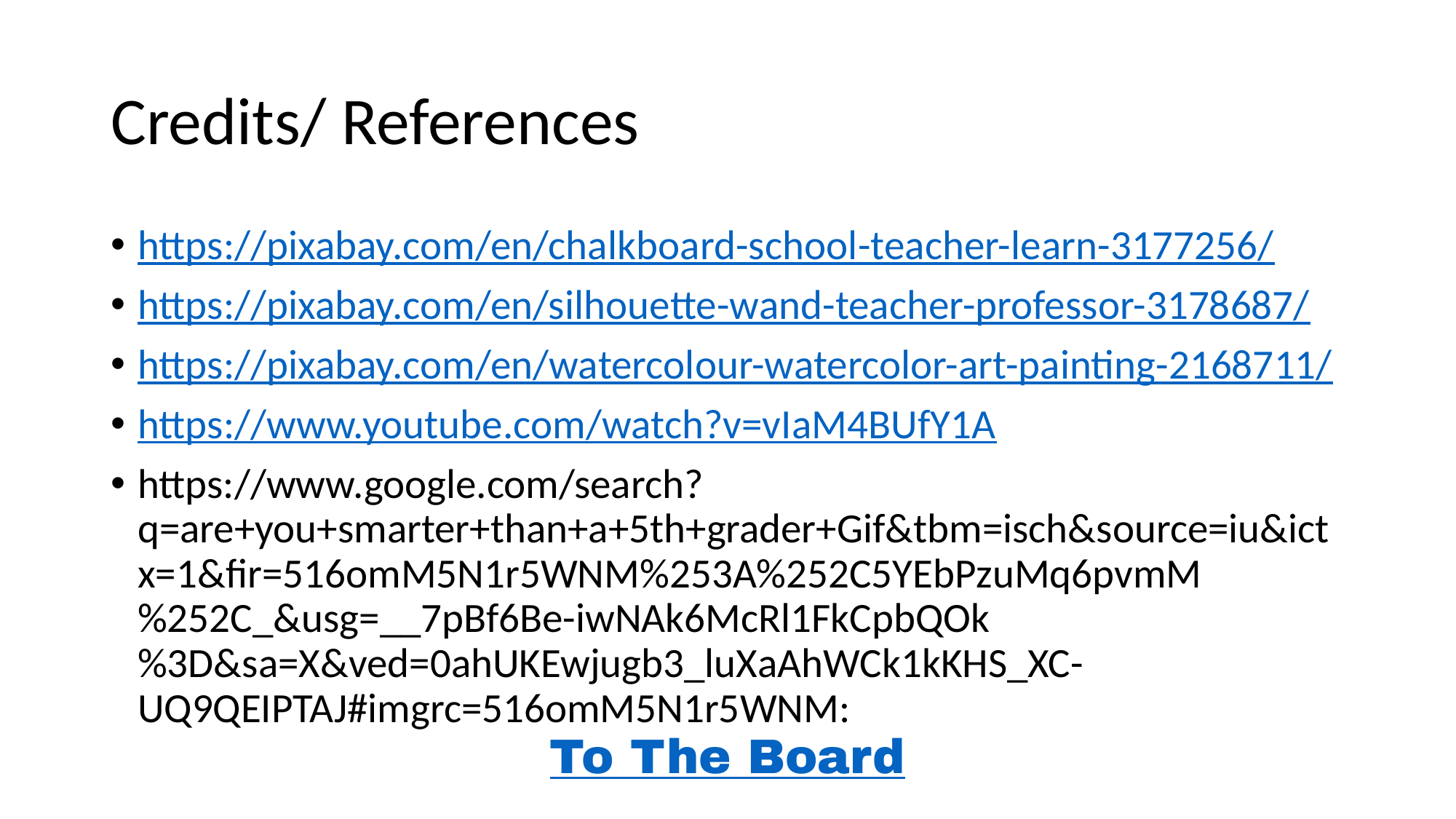

# Credits/ References
https://pixabay.com/en/chalkboard-school-teacher-learn-3177256/
https://pixabay.com/en/silhouette-wand-teacher-professor-3178687/
https://pixabay.com/en/watercolour-watercolor-art-painting-2168711/
https://www.youtube.com/watch?v=vIaM4BUfY1A
https://www.google.com/search?q=are+you+smarter+than+a+5th+grader+Gif&tbm=isch&source=iu&ictx=1&fir=516omM5N1r5WNM%253A%252C5YEbPzuMq6pvmM%252C_&usg=__7pBf6Be-iwNAk6McRl1FkCpbQOk%3D&sa=X&ved=0ahUKEwjugb3_luXaAhWCk1kKHS_XC-UQ9QEIPTAJ#imgrc=516omM5N1r5WNM:

To The Board